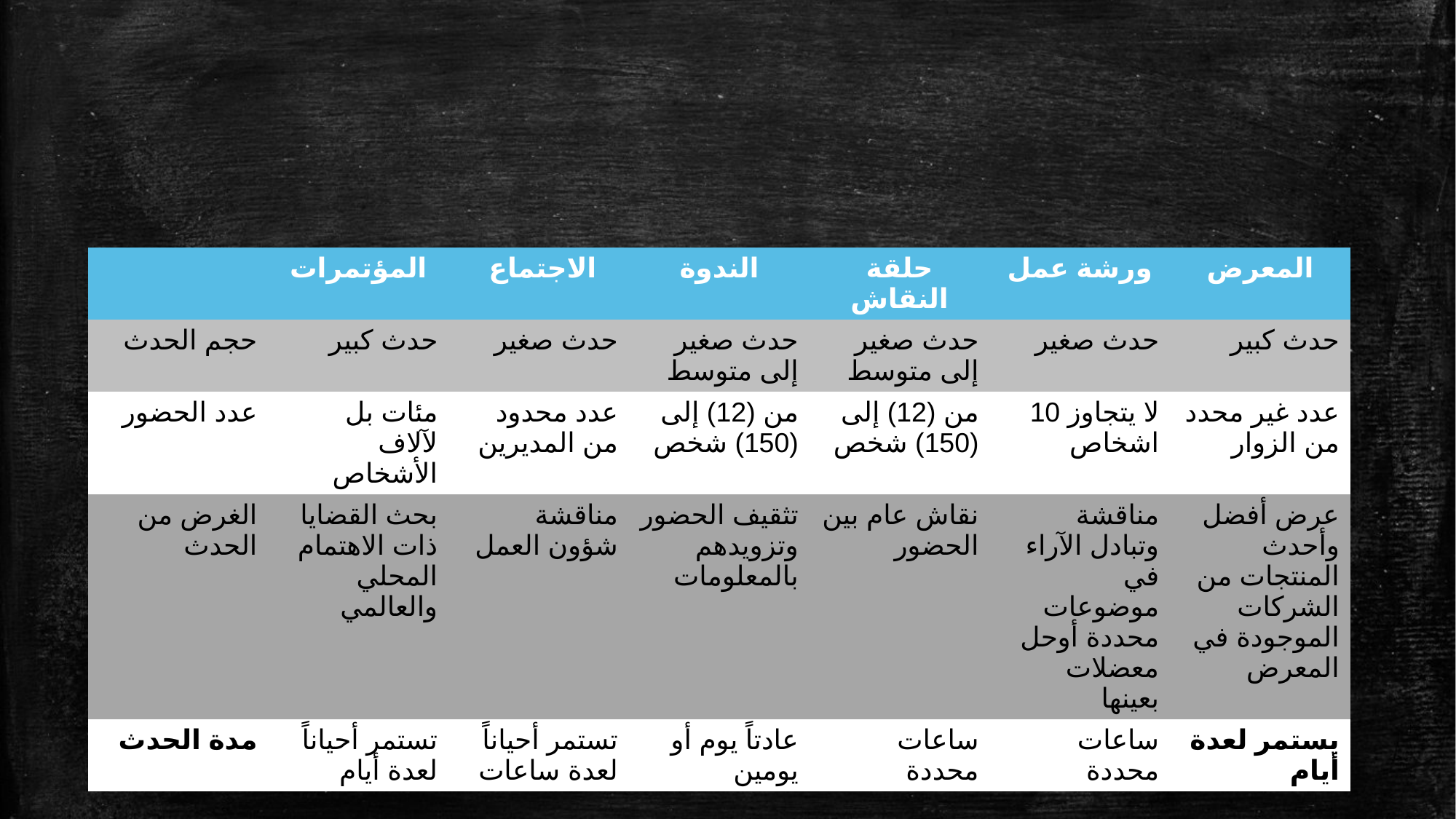

|  | المؤتمرات | الاجتماع | الندوة | حلقة النقاش | ورشة عمل | المعرض |
| --- | --- | --- | --- | --- | --- | --- |
| حجم الحدث | حدث كبير | حدث صغير | حدث صغير إلى متوسط | حدث صغير إلى متوسط | حدث صغير | حدث كبير |
| عدد الحضور | مئات بل لآلاف الأشخاص | عدد محدود من المديرين | من (12) إلى (150) شخص | من (12) إلى (150) شخص | لا يتجاوز 10 اشخاص | عدد غير محدد من الزوار |
| الغرض من الحدث | بحث القضايا ذات الاهتمام المحلي والعالمي | مناقشة شؤون العمل | تثقيف الحضور وتزويدهم بالمعلومات | نقاش عام بين الحضور | مناقشة وتبادل الآراء في موضوعات محددة أوحل معضلات بعينها | عرض أفضل وأحدث المنتجات من الشركات الموجودة في المعرض |
| مدة الحدث | تستمر أحياناً لعدة أيام | تستمر أحياناً لعدة ساعات | عادتاً يوم أو يومين | ساعات محددة | ساعات محددة | يستمر لعدة أيام |